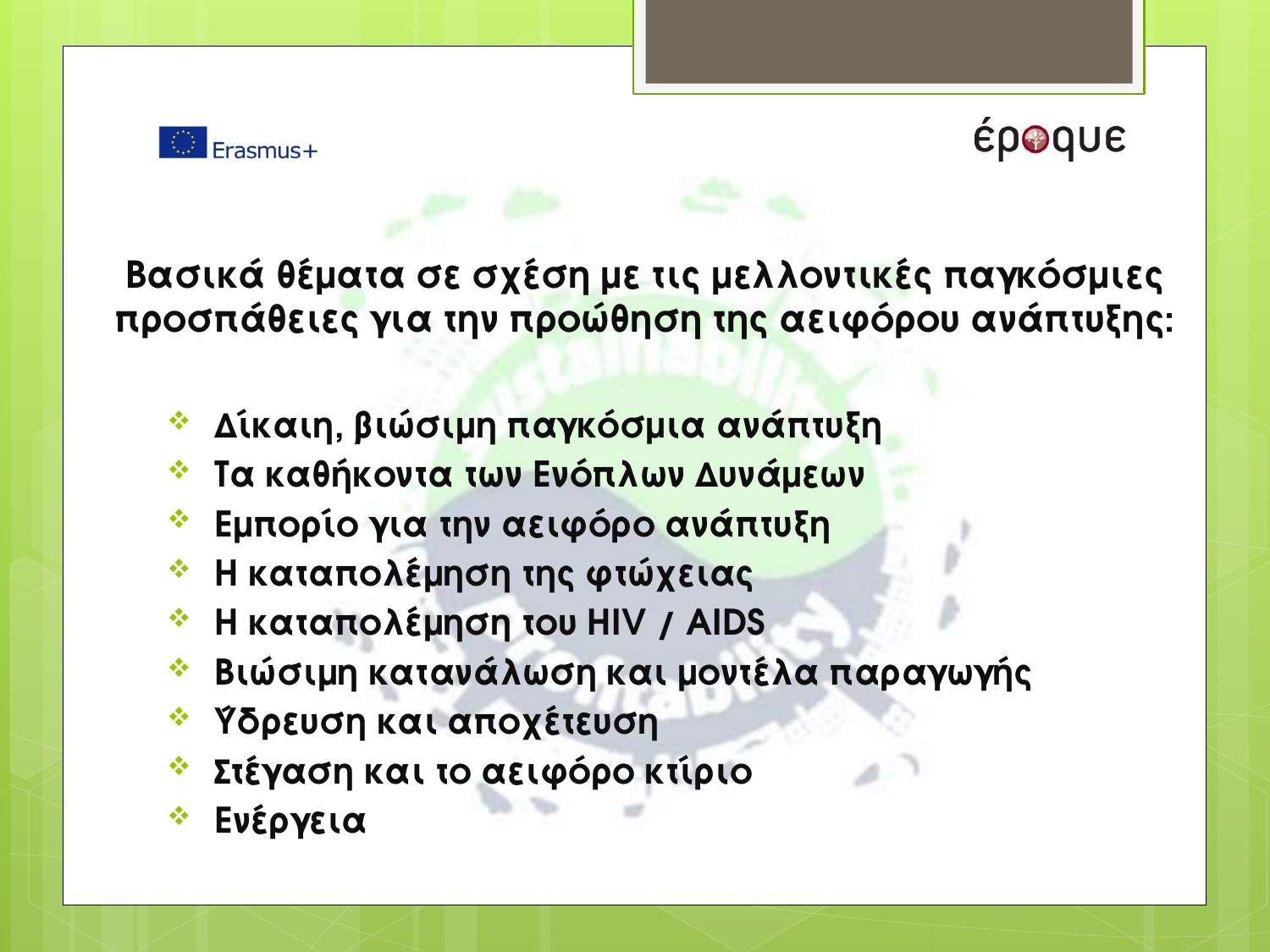

# Βασικά θέματα σε σχέση με τις μελλοντικές παγκόσμιες προσπάθειες για την προώθηση της αειφόρου ανάπτυξης:
Δίκαιη, βιώσιμη παγκόσμια ανάπτυξη
Τα καθήκοντα των Ενόπλων Δυνάμεων
Εμπορίο για την αειφόρο ανάπτυξη
Η καταπολέμηση της φτώχειας
Η καταπολέμηση του HIV / AIDS
Βιώσιμη κατανάλωση και μοντέλα παραγωγής
Ύδρευση και αποχέτευση
Στέγαση και το αειφόρο κτίριο
Ενέργεια